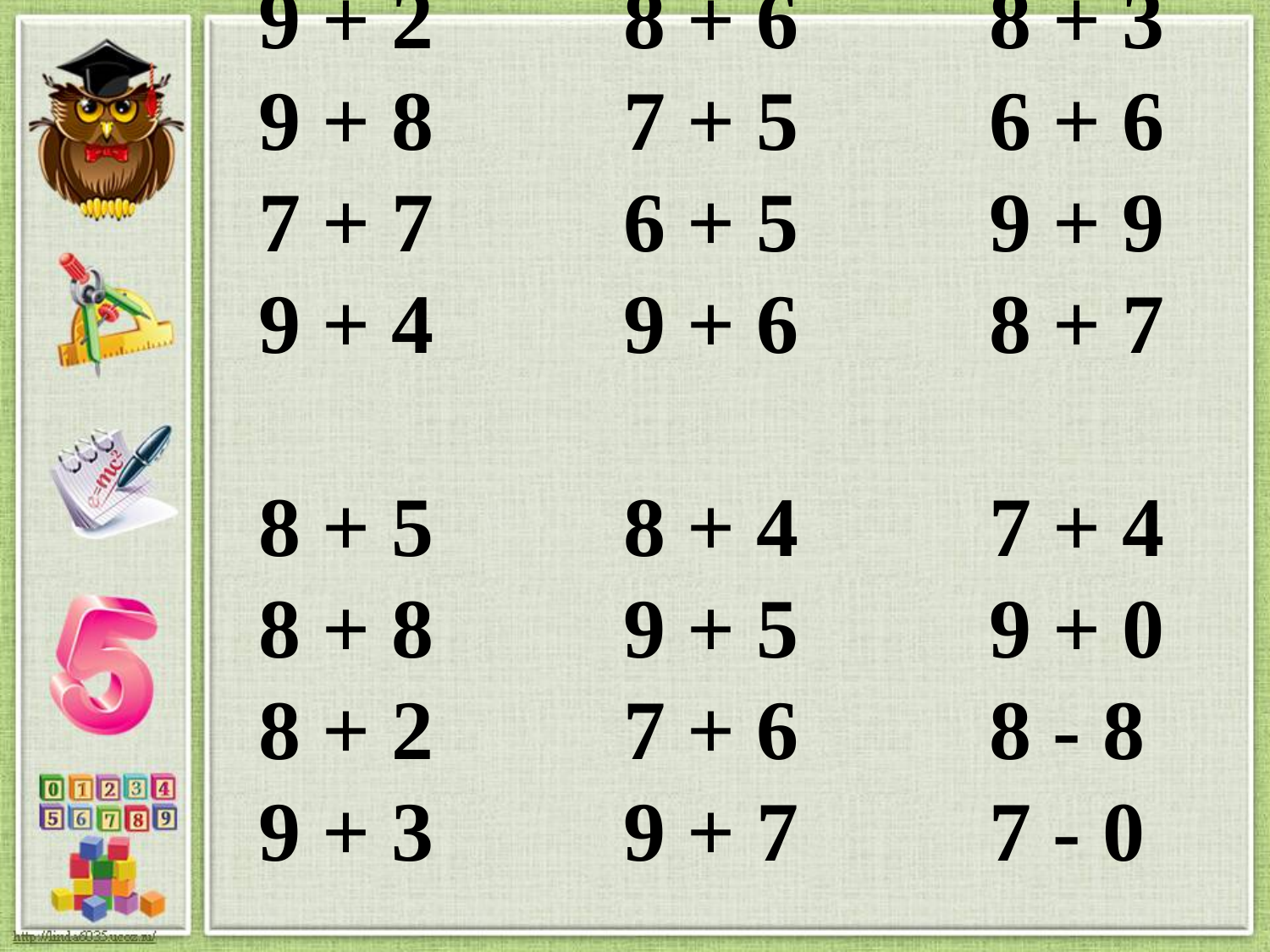

9 + 2         8 + 6         8 + 3
 9 + 8         7 + 5         6 + 6
 7 + 7         6 + 5         9 + 9
 9 + 4         9 + 6         8 + 7
 8 + 5         8 + 4         7 + 4
 8 + 8         9 + 5         9 + 0
 8 + 2         7 + 6         8 - 8
 9 + 3         9 + 7         7 - 0